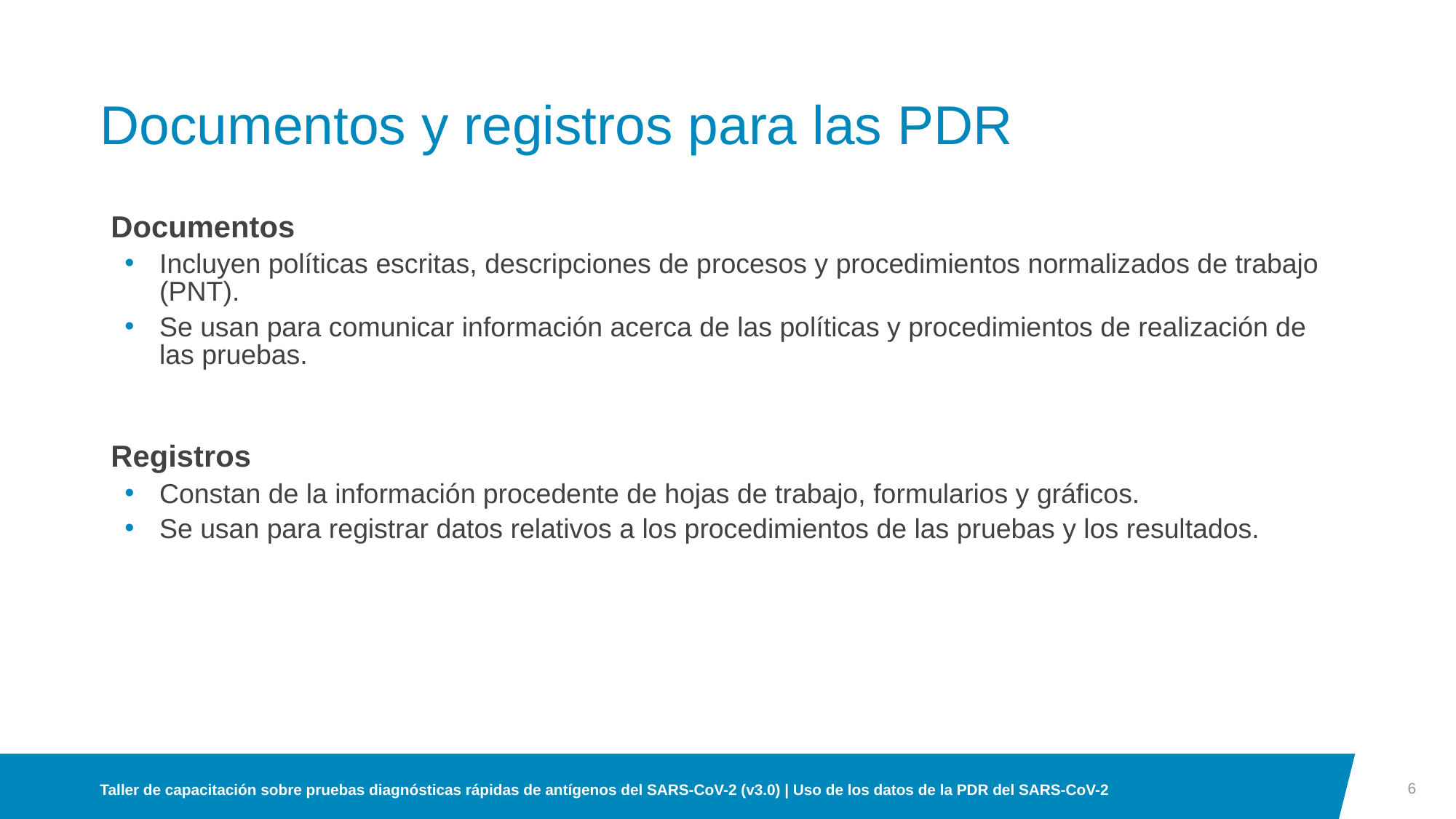

# Documentos y registros para las PDR
Documentos
Incluyen políticas escritas, descripciones de procesos y procedimientos normalizados de trabajo (PNT).
Se usan para comunicar información acerca de las políticas y procedimientos de realización de las pruebas.

Registros
Constan de la información procedente de hojas de trabajo, formularios y gráficos.
Se usan para registrar datos relativos a los procedimientos de las pruebas y los resultados.

6
Taller de capacitación sobre pruebas diagnósticas rápidas de antígenos del SARS-CoV-2 (v3.0) | Uso de los datos de la PDR del SARS-CoV-2